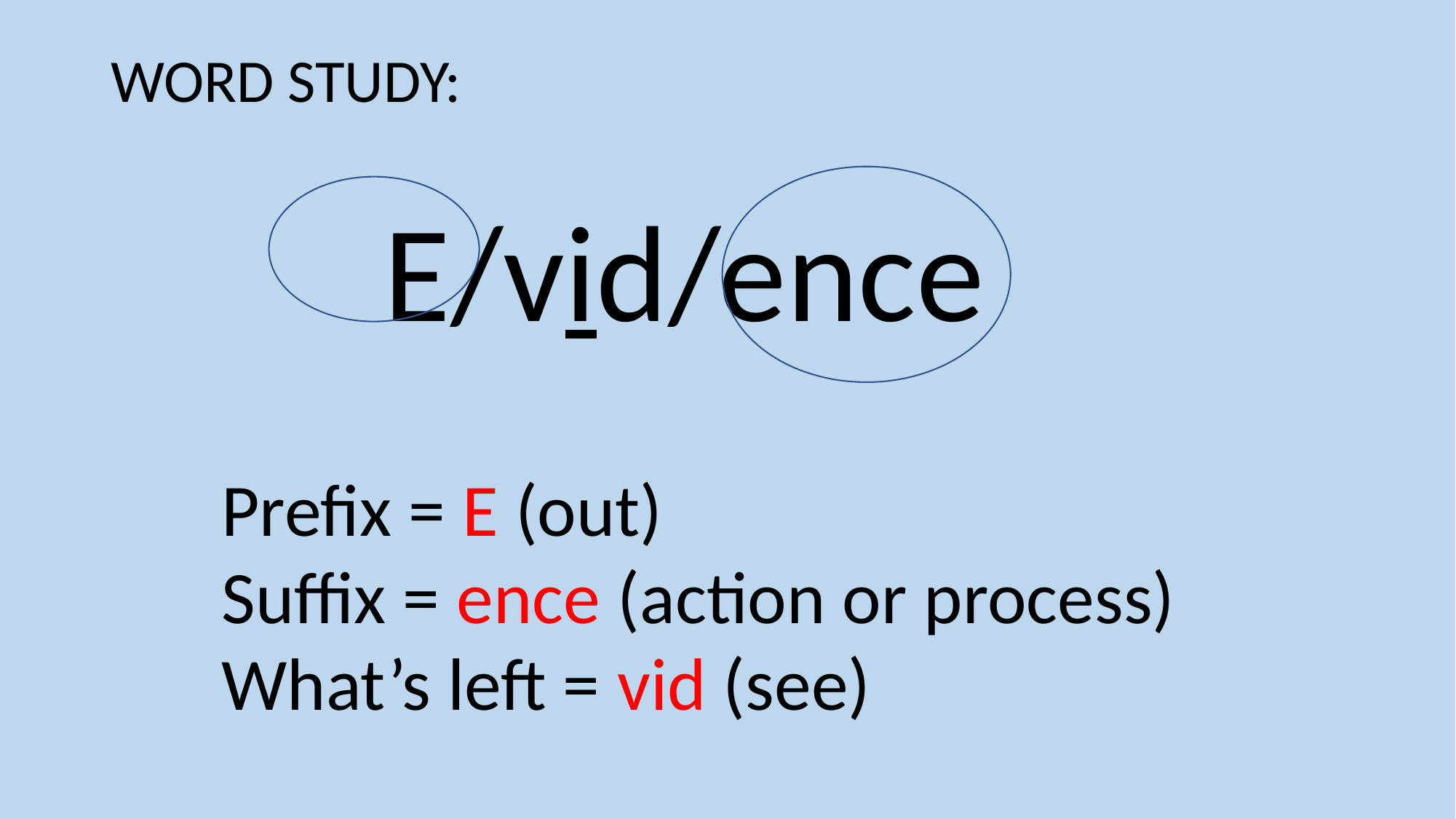

# WORD STUDY:

E/vid/ence

Prefix = E (out)
Suffix = ence (action or process)
What’s left = vid (see)